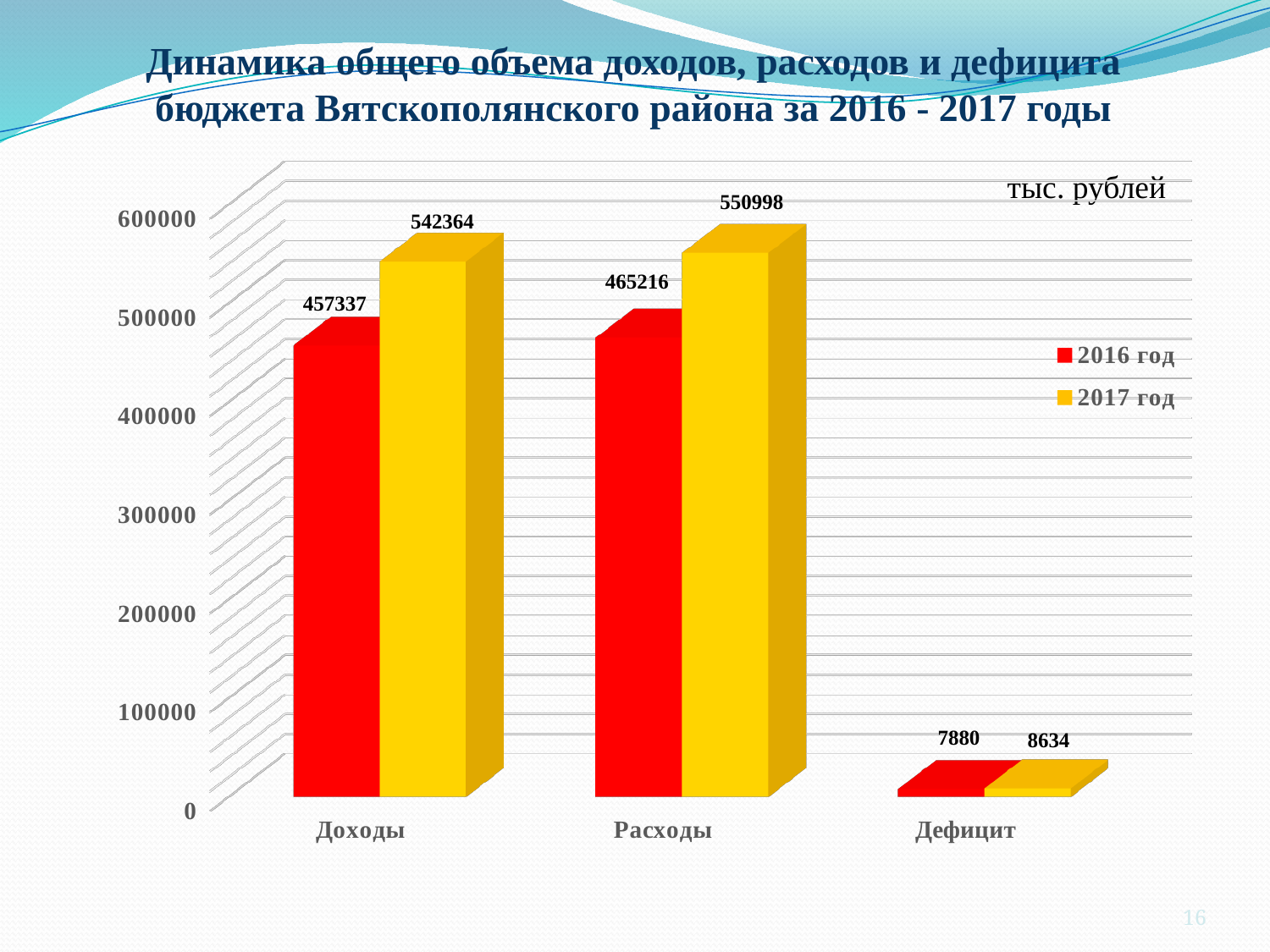

# Динамика общего объема доходов, расходов и дефицита бюджета Вятскополянского района за 2016 - 2017 годы

тыс. рублей

[unsupported chart]

16